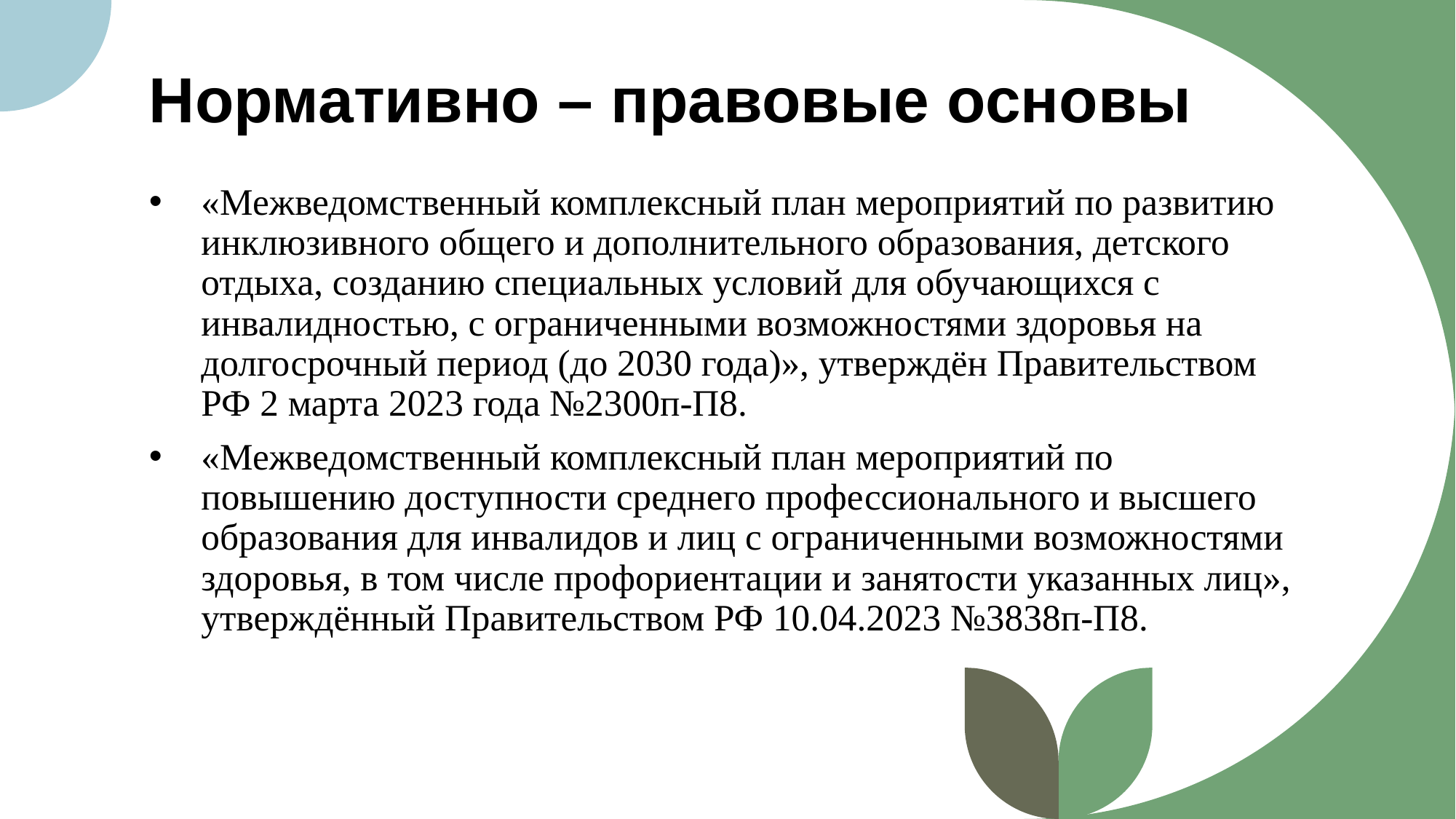

# Нормативно – правовые основы
«Межведомственный комплексный план мероприятий по развитию инклюзивного общего и дополнительного образования, детского отдыха, созданию специальных условий для обучающихся с инвалидностью, с ограниченными возможностями здоровья на долгосрочный период (до 2030 года)», утверждён Правительством РФ 2 марта 2023 года №2300п-П8.
«Межведомственный комплексный план мероприятий по повышению доступности среднего профессионального и высшего образования для инвалидов и лиц с ограниченными возможностями здоровья, в том числе профориентации и занятости указанных лиц», утверждённый Правительством РФ 10.04.2023 №3838п-П8.